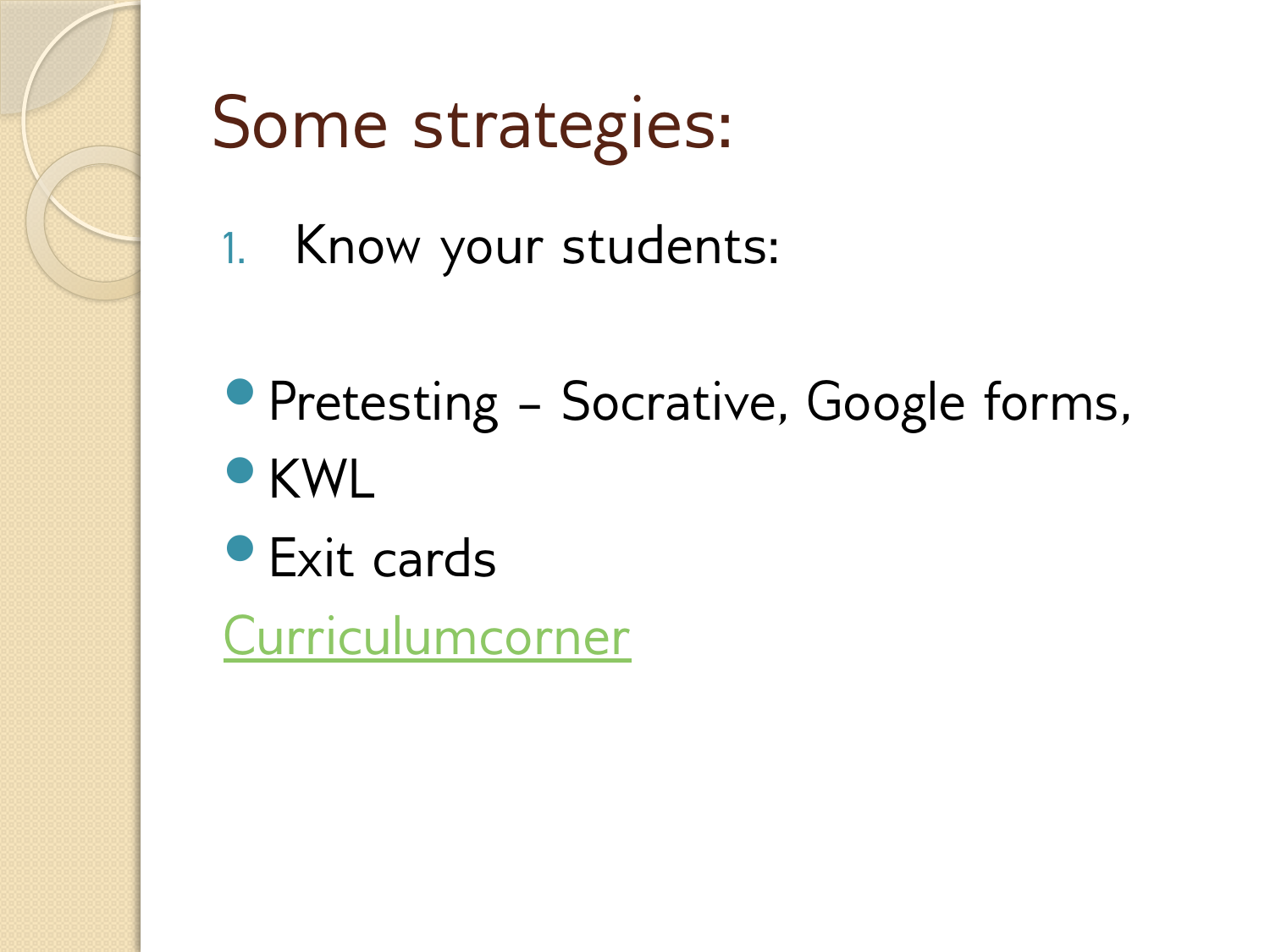

# Some strategies:
Know your students:

Pretesting – Socrative, Google forms,
KWL
Exit cards
Curriculumcorner